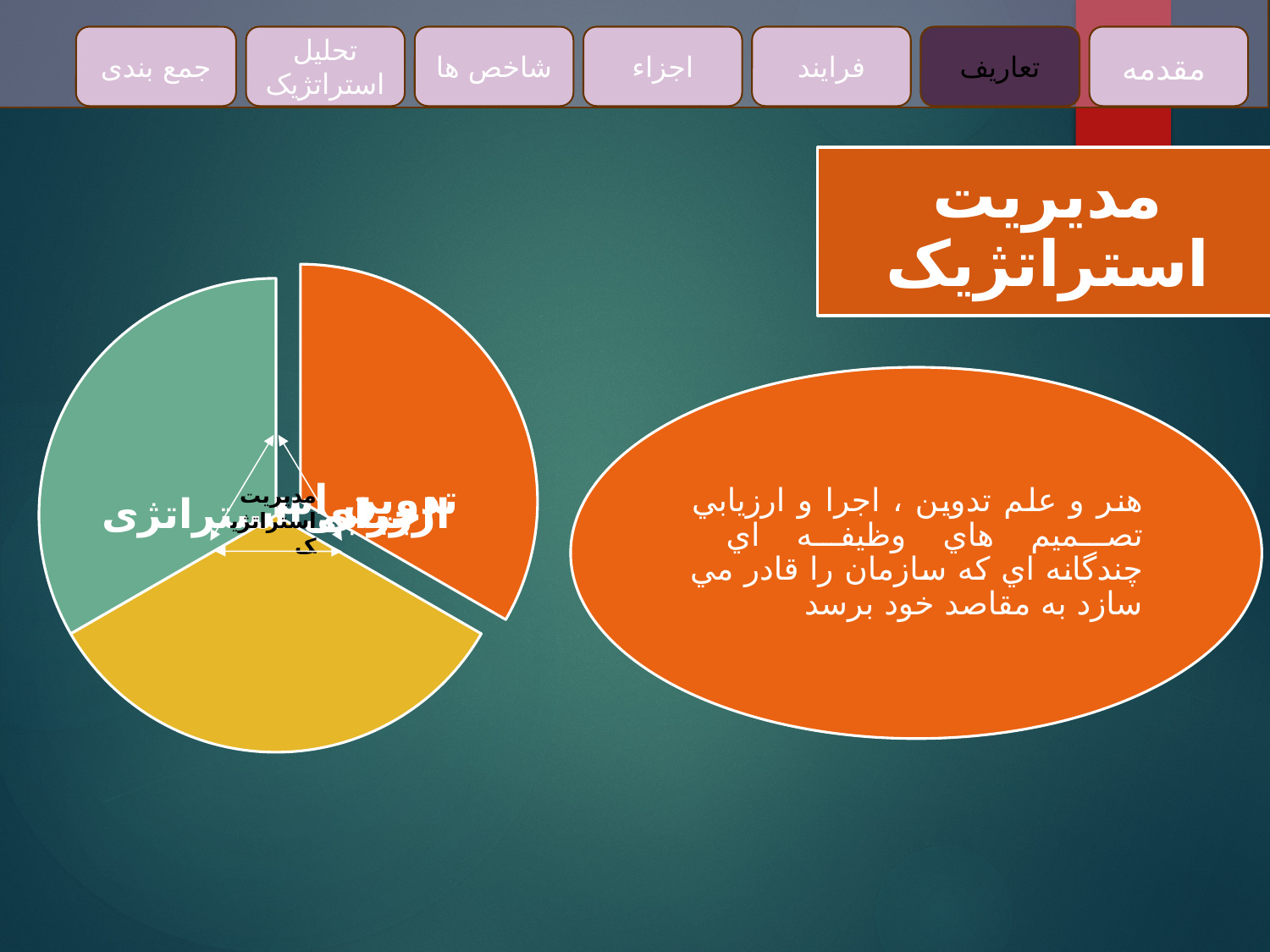

جمع بندی
تحلیل استراتژیک
اجزاء
تعاریف

مقدمه
شاخص ها
فرایند
مدیریت استراتژیک
تدوین استراتژی
اجرای استراتژی
ارزیابی استراتژی
هنر و علم تدوين ، اجرا و ارزيابي تصميم هاي وظيفه اي
چندگانه اي كه سازمان را قادر مي سازد به مقاصد خود برسد

مدیریت استراتژیک